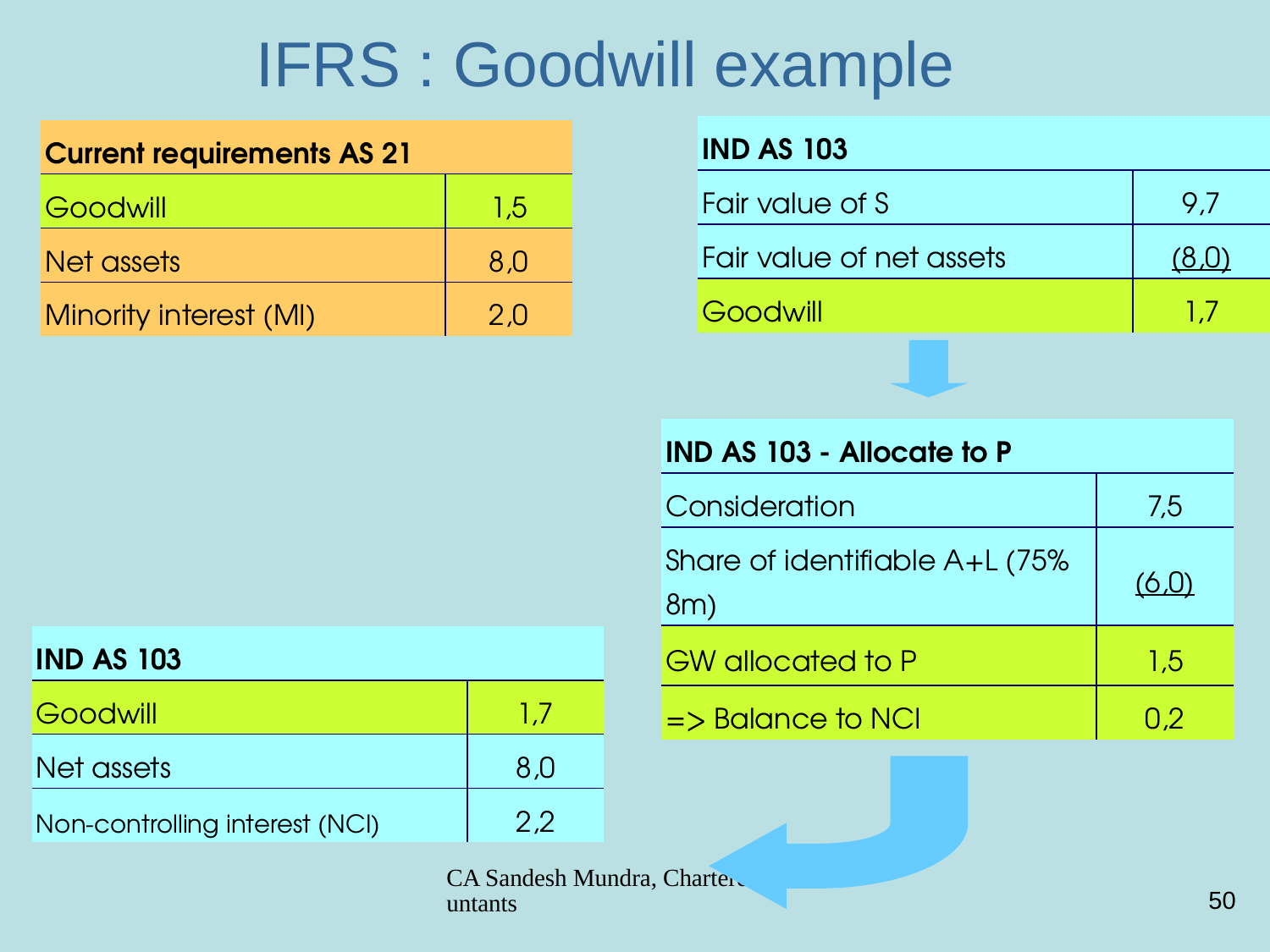

# IFRS : Goodwill example
| IND AS 103 |  |
| --- | --- |
| Fair value of S | 9,7 |
| Fair value of net assets | (8,0) |
| Goodwill | 1,7 |
| Current requirements AS 21 |  |
| --- | --- |
| Goodwill | 1,5 |
| Net assets | 8,0 |
| Minority interest (MI) | 2,0 |

| IND AS 103 - Allocate to P |  |
| --- | --- |
| Consideration | 7,5 |
| Share of identifiable A+L (75% 8m) | (6,0) |
| GW allocated to P | 1,5 |
| => Balance to NCI | 0,2 |
| IND AS 103 |  |
| --- | --- |
| Goodwill | 1,7 |
| Net assets | 8,0 |
| Non-controlling interest (NCI) | 2,2 |

CA Sandesh Mundra, Chartered Accountants
50